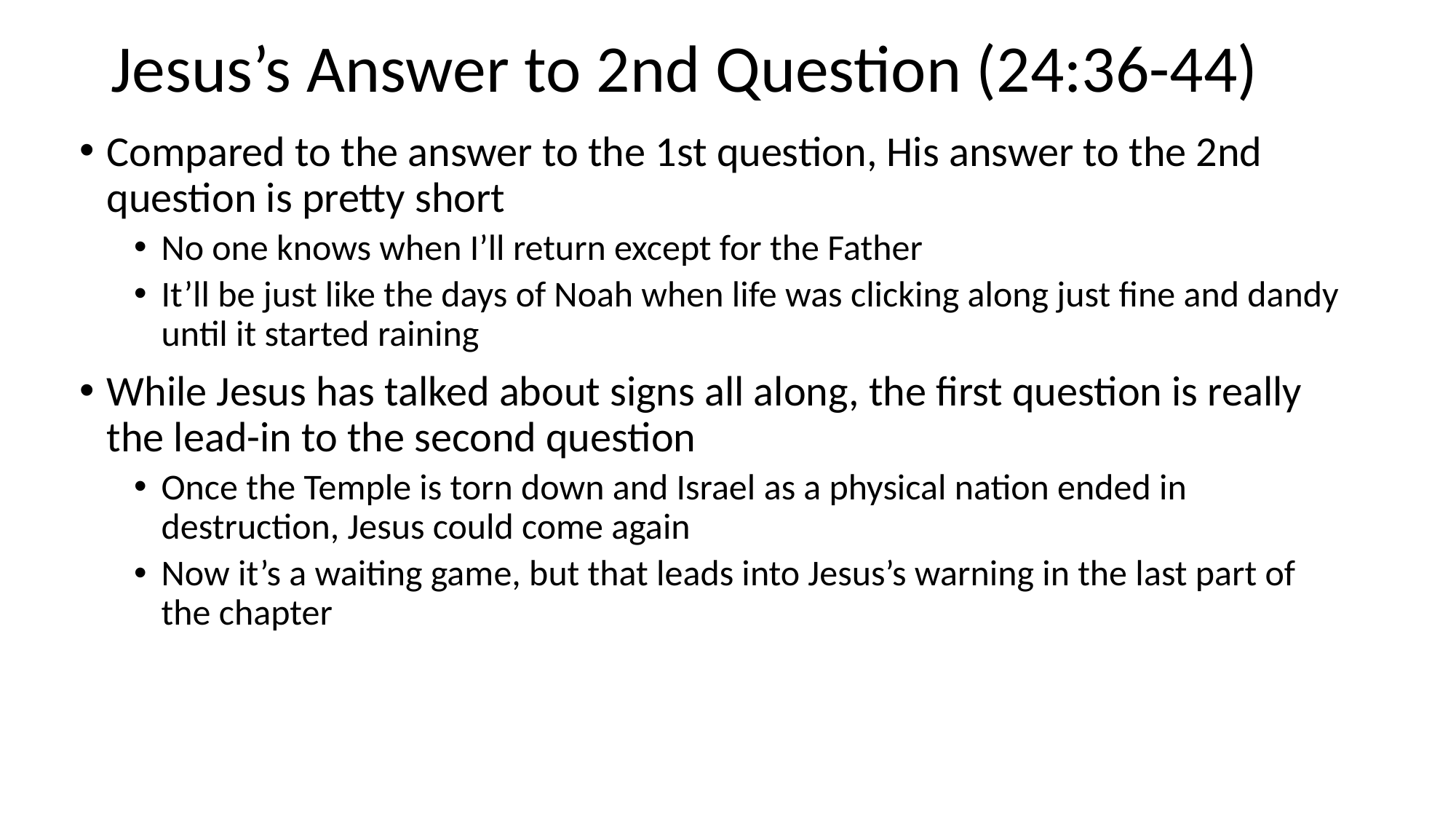

# Jesus’s Answer to 2nd Question (24:36-44)
Compared to the answer to the 1st question, His answer to the 2nd question is pretty short
No one knows when I’ll return except for the Father
It’ll be just like the days of Noah when life was clicking along just fine and dandy until it started raining
While Jesus has talked about signs all along, the first question is really the lead-in to the second question
Once the Temple is torn down and Israel as a physical nation ended in destruction, Jesus could come again
Now it’s a waiting game, but that leads into Jesus’s warning in the last part of the chapter